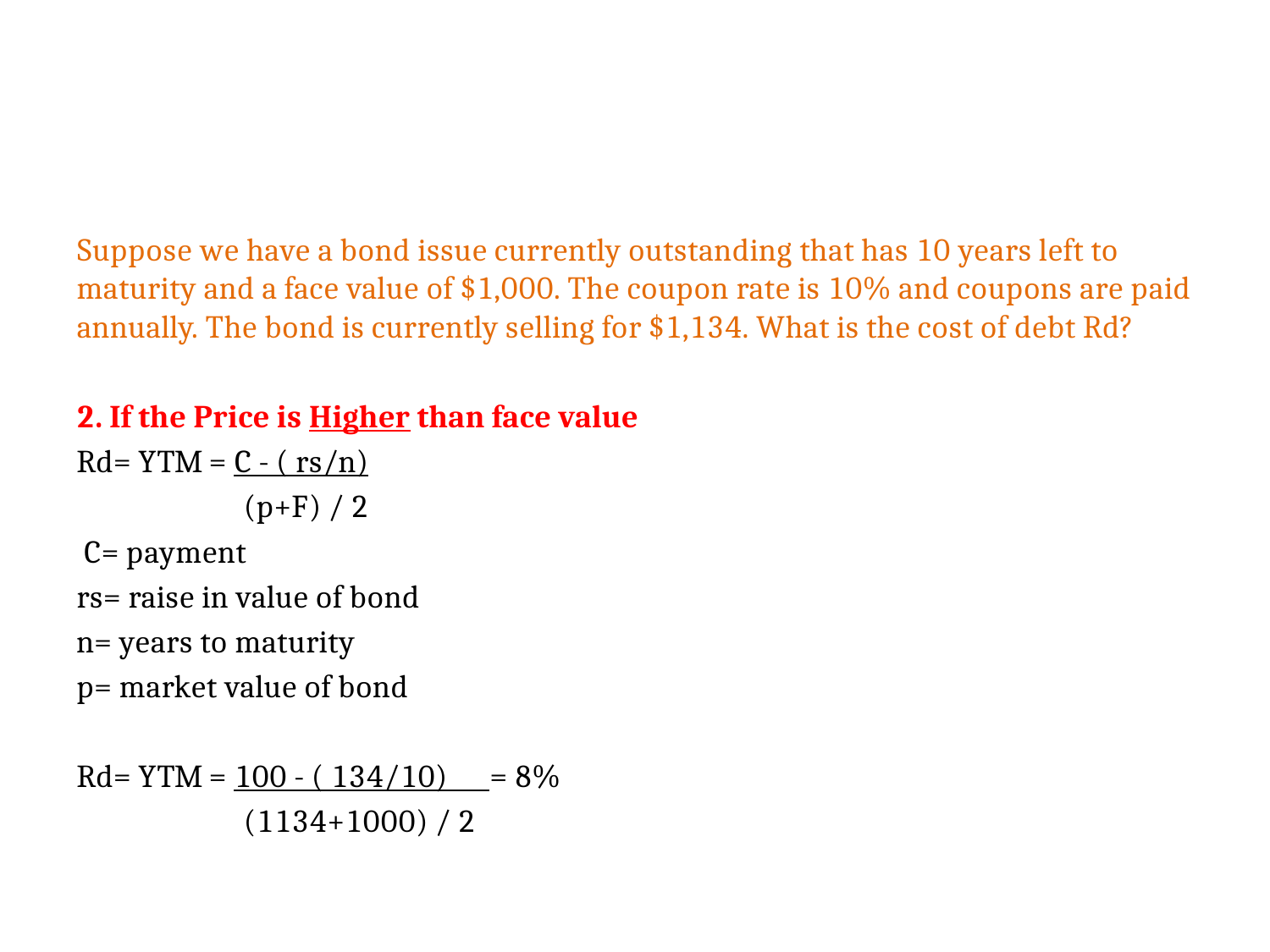

#
Suppose we have a bond issue currently outstanding that has 10 years left to maturity and a face value of $1,000. The coupon rate is 10% and coupons are paid annually. The bond is currently selling for $1,134. What is the cost of debt Rd?

2. If the Price is Higher than face value
Rd= YTM = C - ( rs/n)
                        (p+F) / 2
 C= payment
rs= raise in value of bond
n= years to maturity
p= market value of bond

Rd= YTM = 100 - ( 134/10)      = 8%
                        (1134+1000) / 2